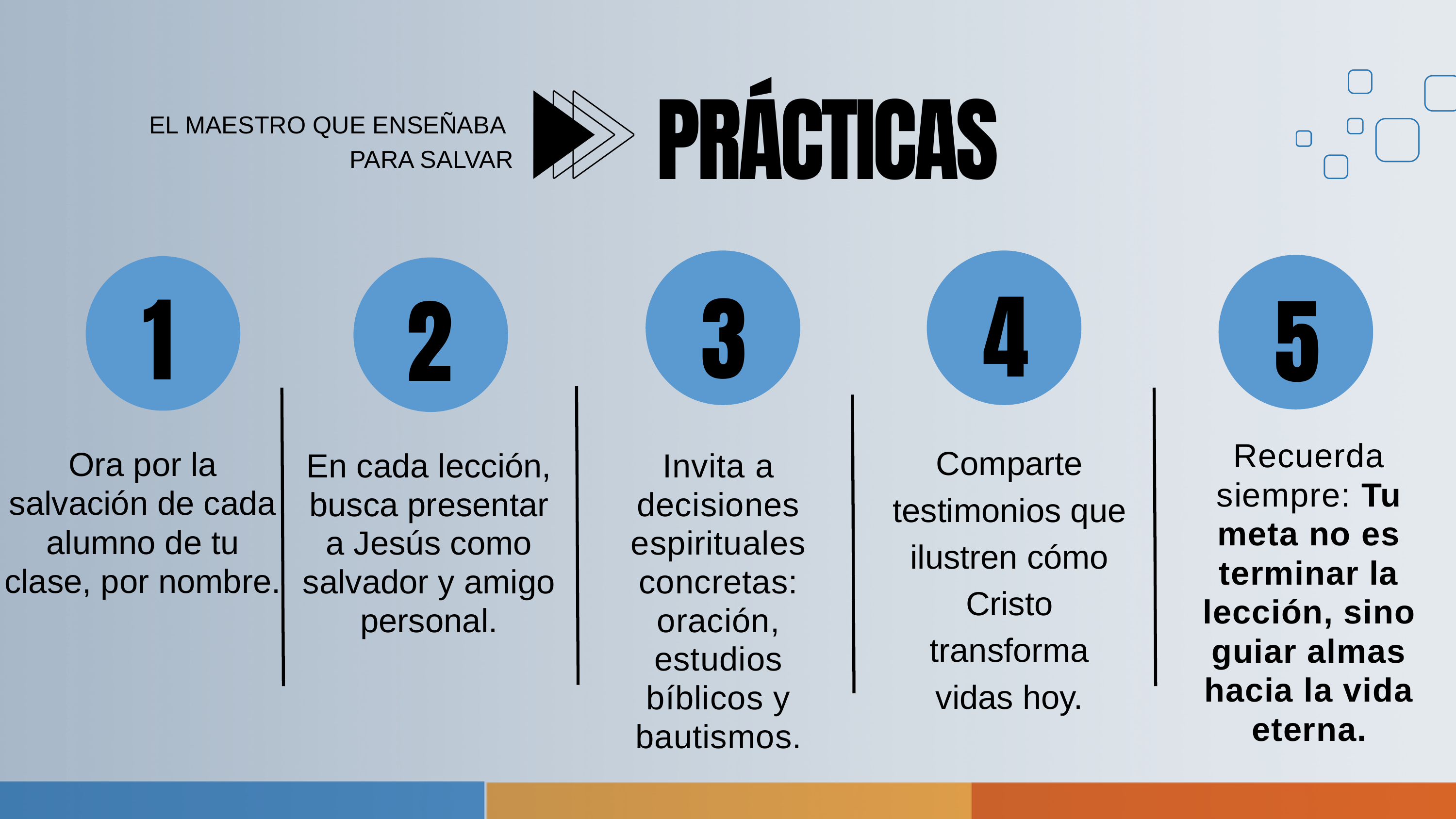

PRÁCTICAS

EL MAESTRO QUE ENSEÑABA
PARA SALVAR

4
3
1
2
5

Comparte testimonios que ilustren cómo Cristo transforma
vidas hoy.
Recuerda siempre: Tu meta no es terminar la lección, sino
guiar almas hacia la vida eterna.

Ora por la salvación de cada alumno de tu clase, por nombre.
En cada lección, busca presentar a Jesús como salvador y amigo personal.
Invita a decisiones espirituales concretas: oración, estudios bíblicos y bautismos.